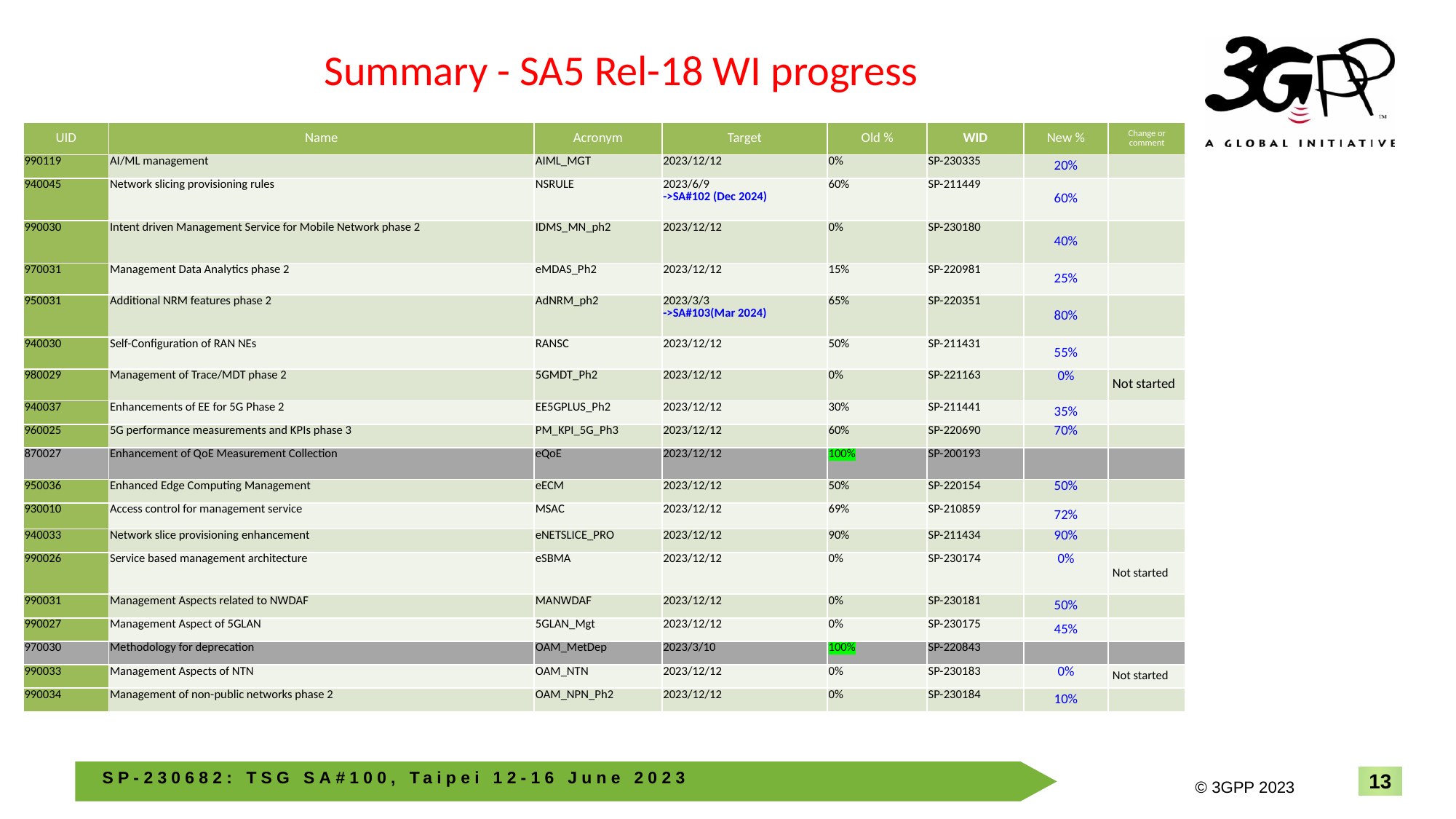

# Summary - SA5 Rel-18 WI progress
| UID | Name | Acronym | Target | Old % | WID | New % | Change or comment |
| --- | --- | --- | --- | --- | --- | --- | --- |
| 990119 | AI/ML management | AIML\_MGT | 2023/12/12 | 0% | SP-230335 | 20% |  |
| 940045 | Network slicing provisioning rules | NSRULE | 2023/6/9 ->SA#102 (Dec 2024) | 60% | SP-211449 | 60% |  |
| 990030 | Intent driven Management Service for Mobile Network phase 2 | IDMS\_MN\_ph2 | 2023/12/12 | 0% | SP-230180 | 40% |  |
| 970031 | Management Data Analytics phase 2 | eMDAS\_Ph2 | 2023/12/12 | 15% | SP-220981 | 25% |  |
| 950031 | Additional NRM features phase 2 | AdNRM\_ph2 | 2023/3/3 ->SA#103(Mar 2024) | 65% | SP-220351 | 80% |  |
| 940030 | Self-Configuration of RAN NEs | RANSC | 2023/12/12 | 50% | SP-211431 | 55% |  |
| 980029 | Management of Trace/MDT phase 2 | 5GMDT\_Ph2 | 2023/12/12 | 0% | SP-221163 | 0% | Not started |
| 940037 | Enhancements of EE for 5G Phase 2 | EE5GPLUS\_Ph2 | 2023/12/12 | 30% | SP-211441 | 35% |  |
| 960025 | 5G performance measurements and KPIs phase 3 | PM\_KPI\_5G\_Ph3 | 2023/12/12 | 60% | SP-220690 | 70% |  |
| 870027 | Enhancement of QoE Measurement Collection | eQoE | 2023/12/12 | 100% | SP-200193 |  |  |
| 950036 | Enhanced Edge Computing Management | eECM | 2023/12/12 | 50% | SP-220154 | 50% |  |
| 930010 | Access control for management service | MSAC | 2023/12/12 | 69% | SP-210859 | 72% |  |
| 940033 | Network slice provisioning enhancement | eNETSLICE\_PRO | 2023/12/12 | 90% | SP-211434 | 90% |  |
| 990026 | Service based management architecture | eSBMA | 2023/12/12 | 0% | SP-230174 | 0% | Not started |
| 990031 | Management Aspects related to NWDAF | MANWDAF | 2023/12/12 | 0% | SP-230181 | 50% |  |
| 990027 | Management Aspect of 5GLAN | 5GLAN\_Mgt | 2023/12/12 | 0% | SP-230175 | 45% |  |
| 970030 | Methodology for deprecation | OAM\_MetDep | 2023/3/10 | 100% | SP-220843 |  |  |
| 990033 | Management Aspects of NTN | OAM\_NTN | 2023/12/12 | 0% | SP-230183 | 0% | Not started |
| 990034 | Management of non-public networks phase 2 | OAM\_NPN\_Ph2 | 2023/12/12 | 0% | SP-230184 | 10% |  |